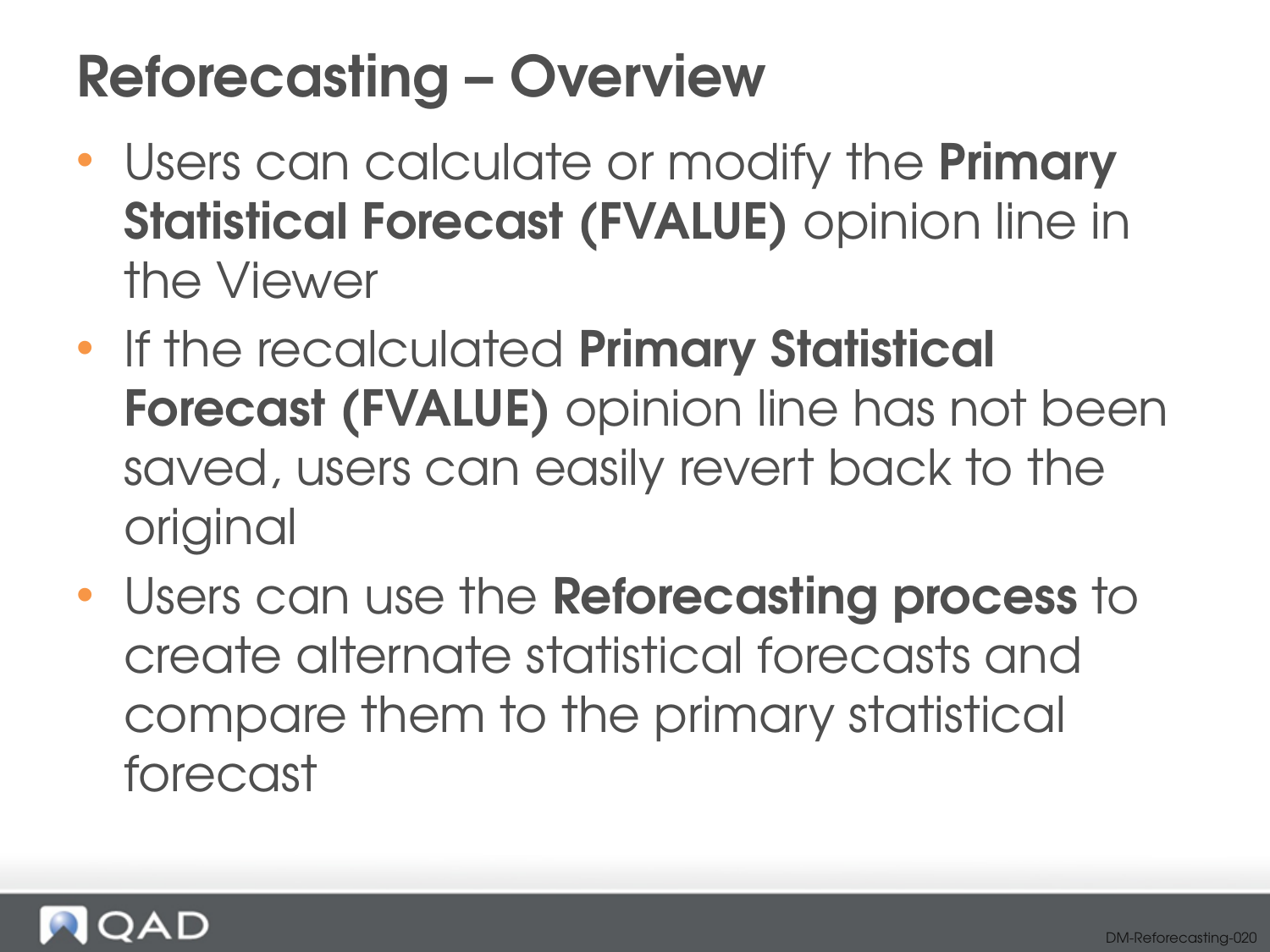

# Reforecasting – Overview
Users can calculate or modify the Primary Statistical Forecast (FVALUE) opinion line in the Viewer
If the recalculated Primary Statistical Forecast (FVALUE) opinion line has not been saved, users can easily revert back to the original
Users can use the Reforecasting process to create alternate statistical forecasts and compare them to the primary statistical forecast
DM-Reforecasting-020